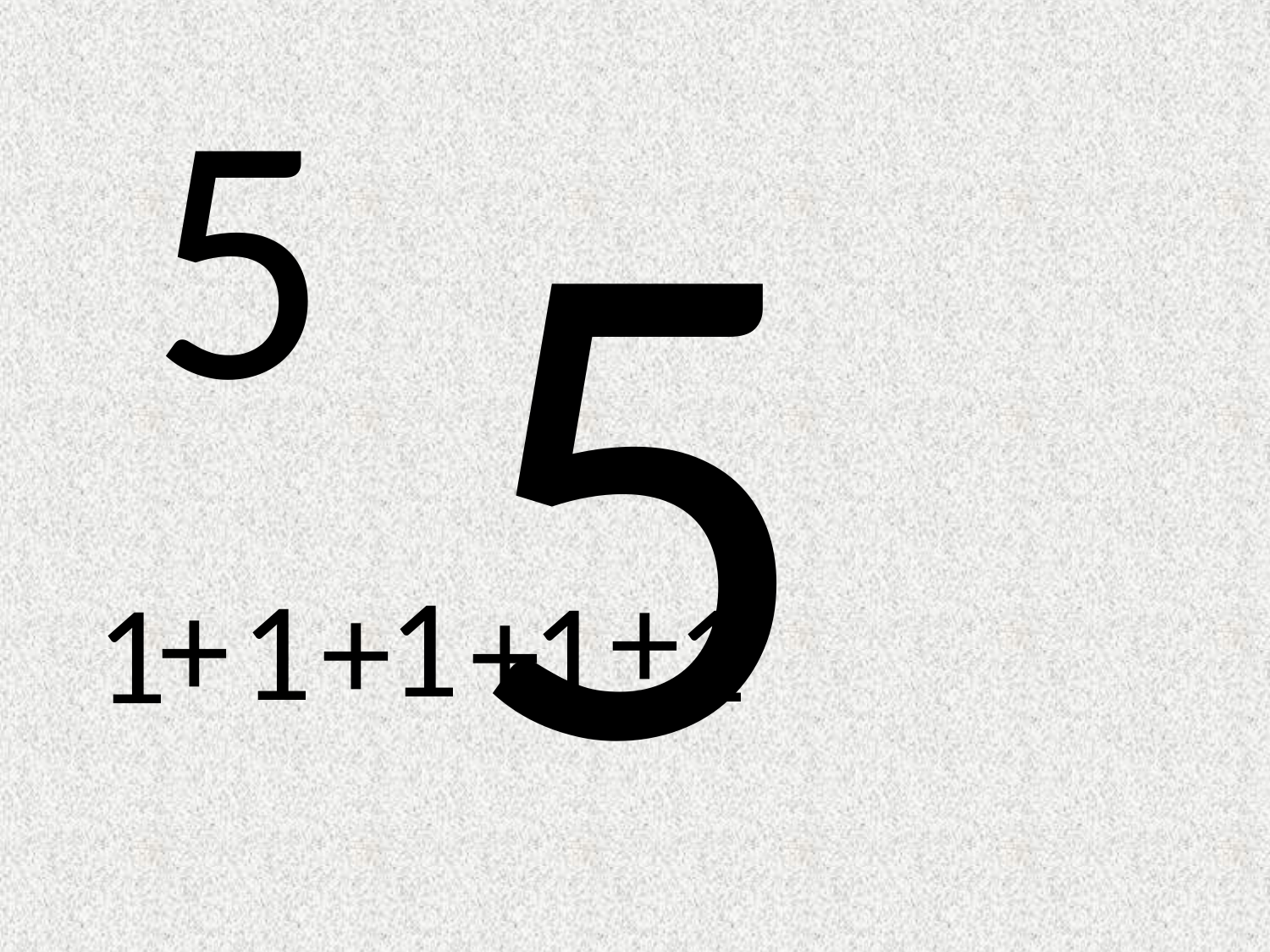

5
5
+

1
+
1
+
1
1
1
+